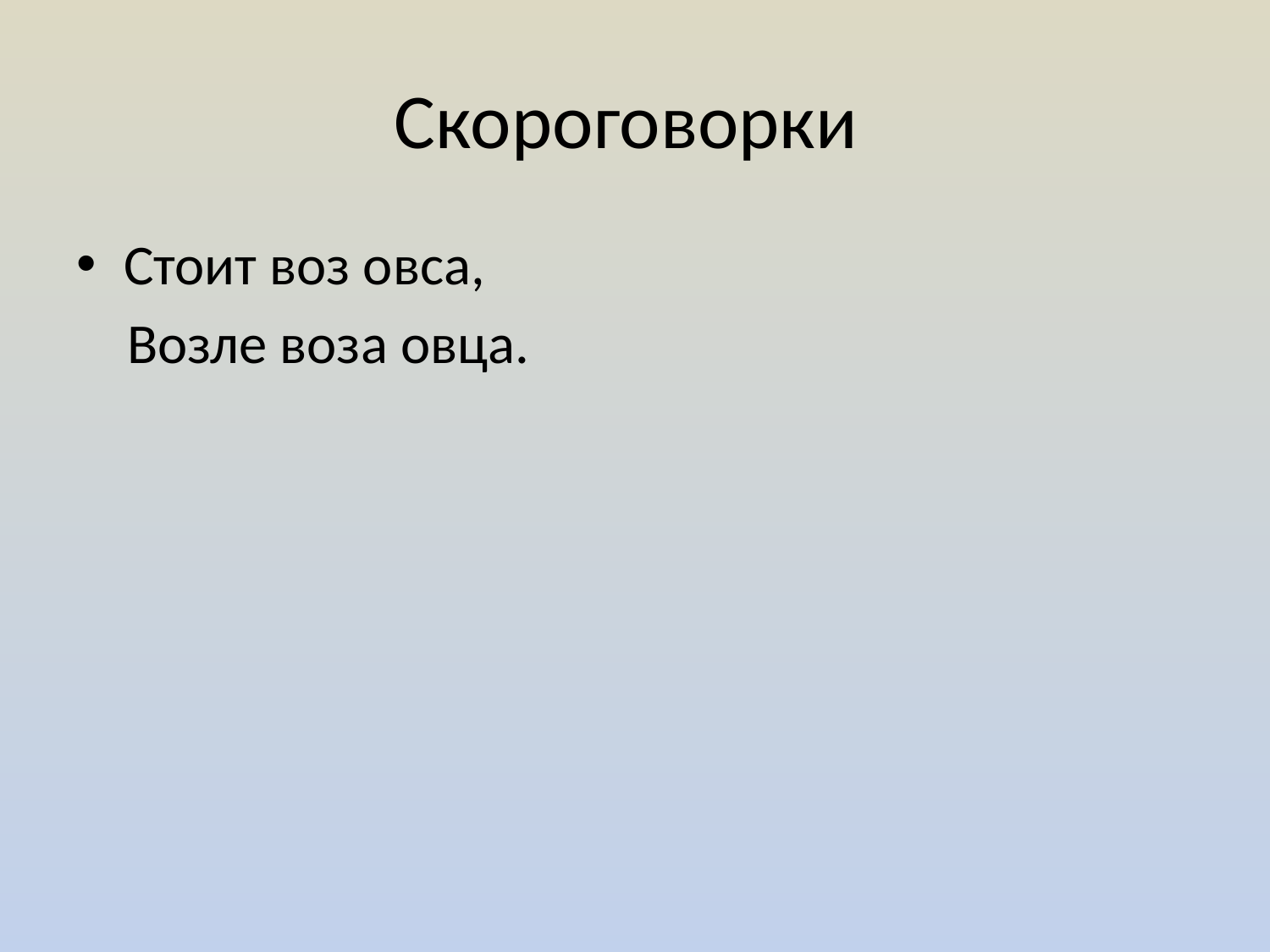

# Скороговорки
Стоит воз овса,
    Возле воза овца.